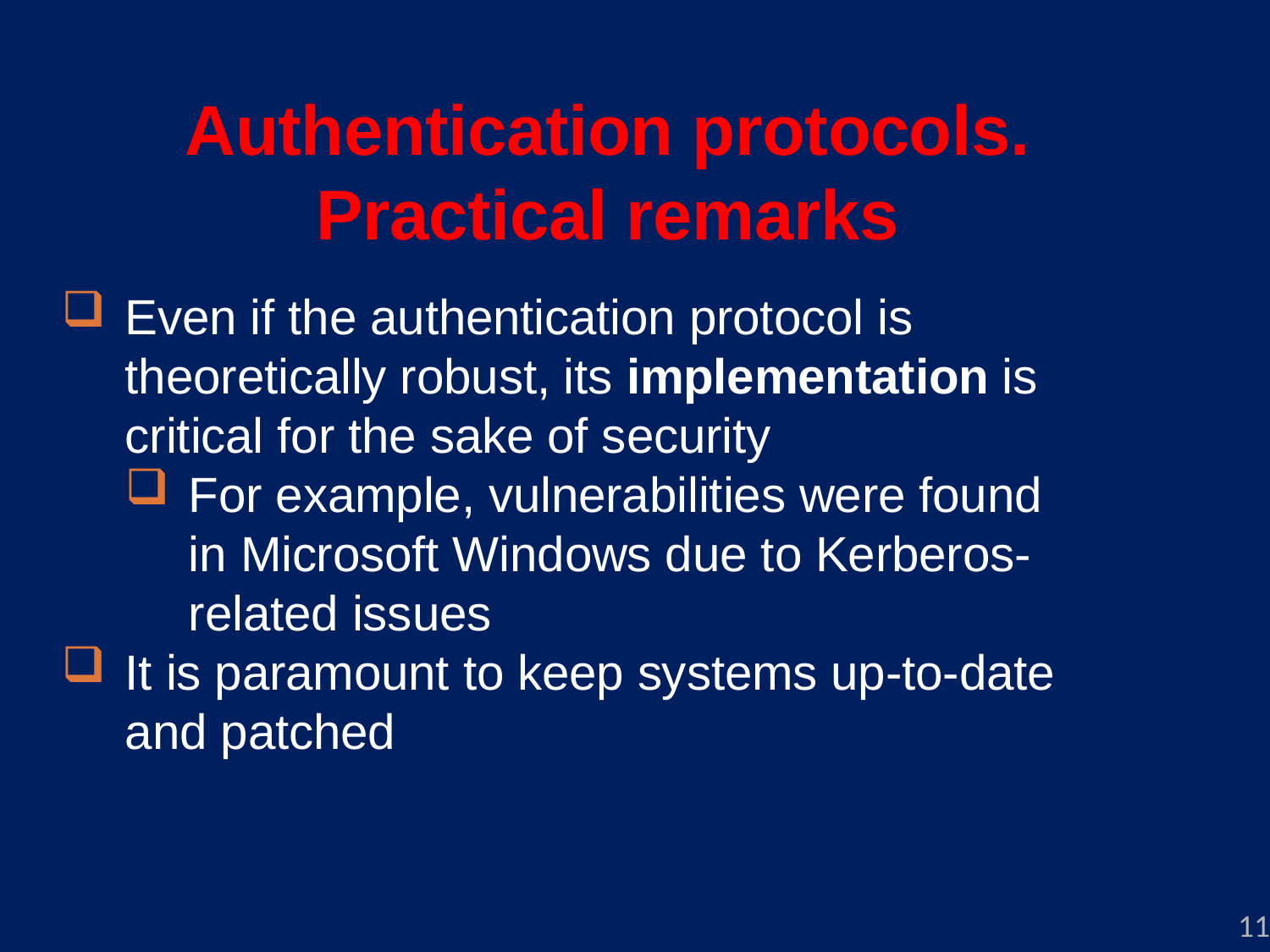

Authentication protocols. Practical remarks
Even if the authentication protocol is theoretically robust, its implementation is critical for the sake of security
For example, vulnerabilities were found in Microsoft Windows due to Kerberos-related issues
It is paramount to keep systems up-to-date and patched
11